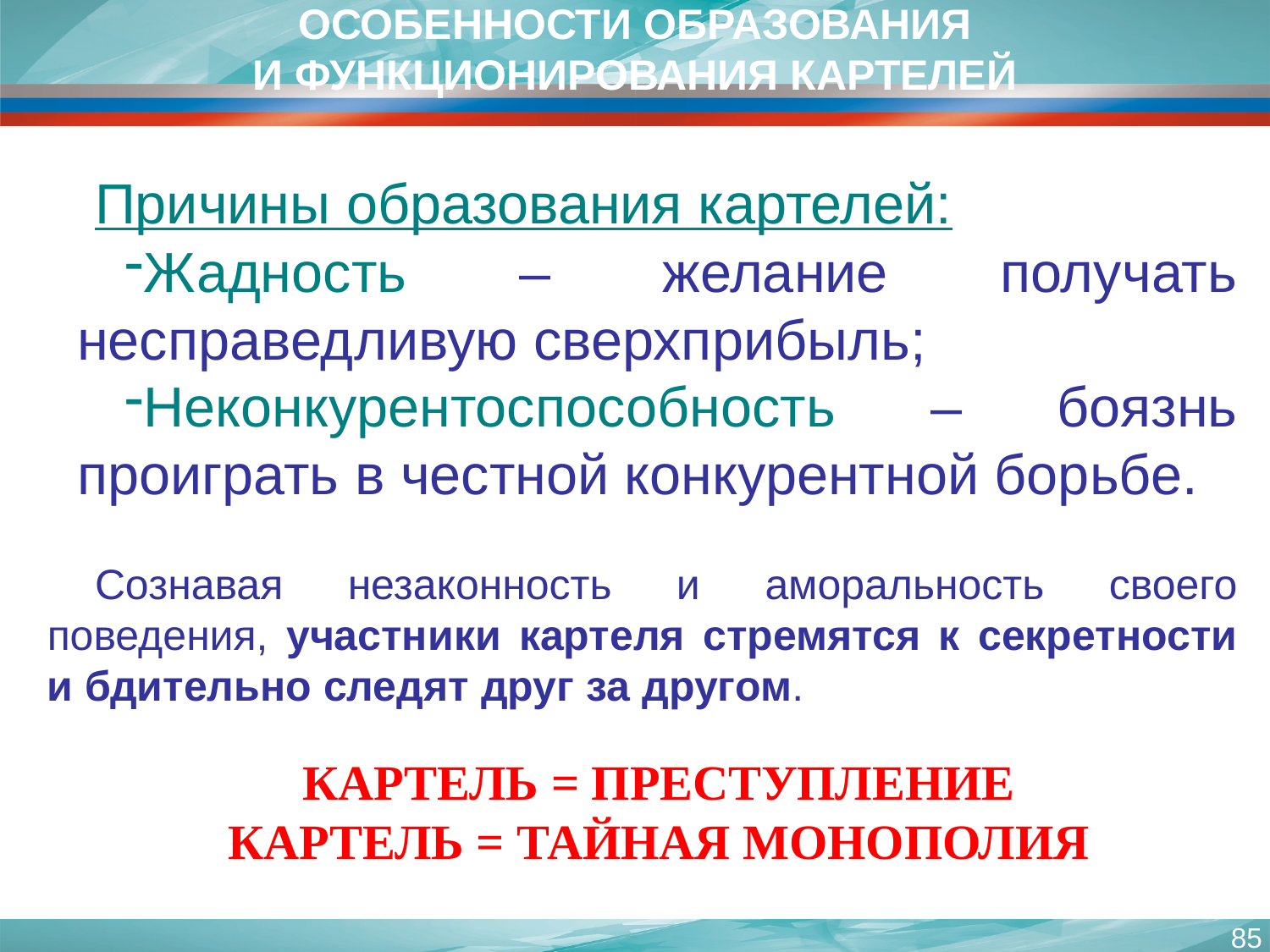

ОСОБЕННОСТИ ОБРАЗОВАНИЯ
И ФУНКЦИОНИРОВАНИЯ КАРТЕЛЕЙ
Причины образования картелей:
Жадность – желание получать несправедливую сверхприбыль;
Неконкурентоспособность – боязнь проиграть в честной конкурентной борьбе.

Сознавая незаконность и аморальность своего поведения, участники картеля стремятся к секретности и бдительно следят друг за другом.
КАРТЕЛЬ = ПРЕСТУПЛЕНИЕ
КАРТЕЛЬ = ТАЙНАЯ МОНОПОЛИЯ
85